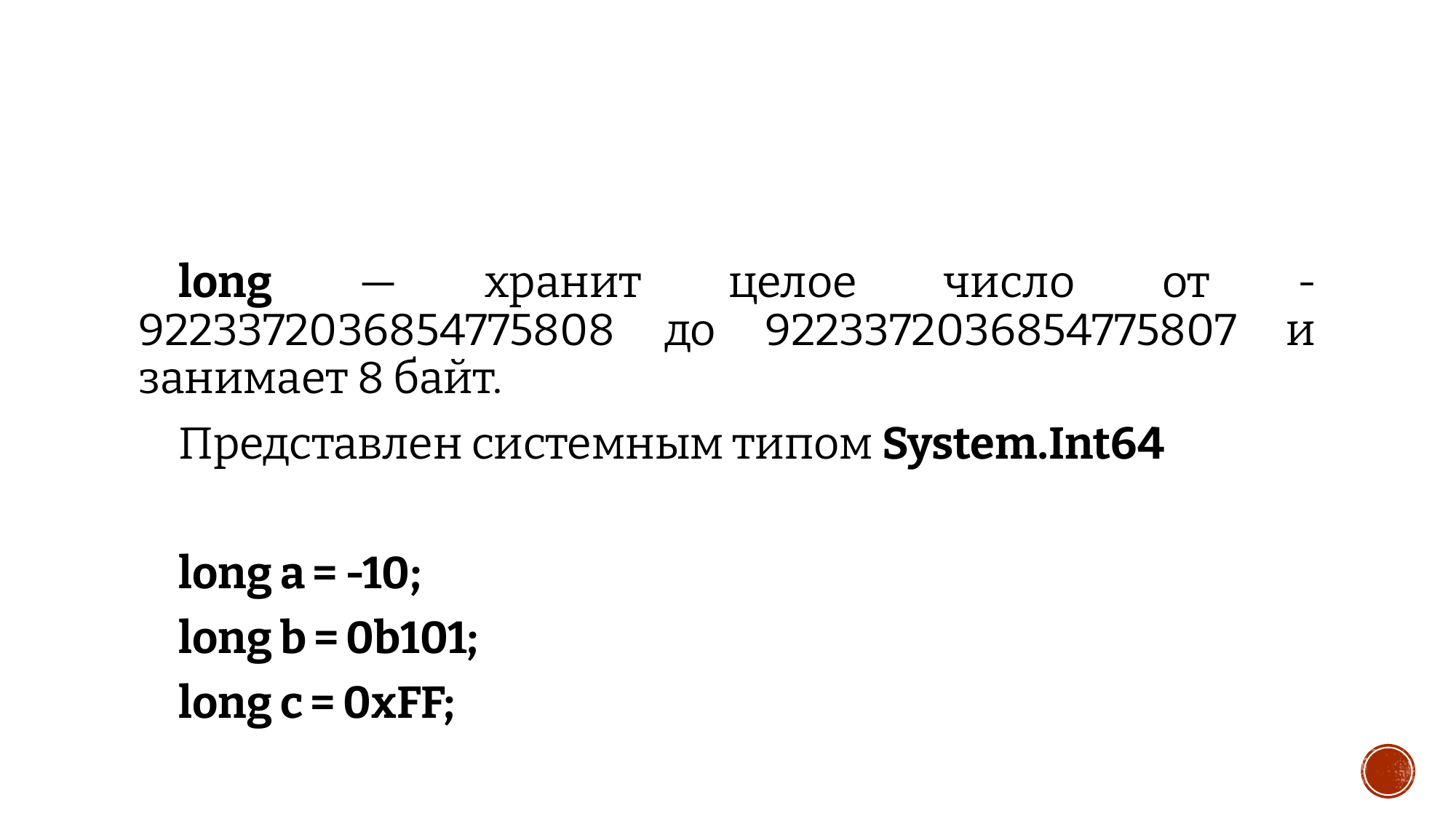

#
long — хранит целое число от -9223372036854775808 до 9223372036854775807 и занимает 8 байт.
Представлен системным типом System.Int64

long a = -10;
long b = 0b101;
long c = 0xFF;